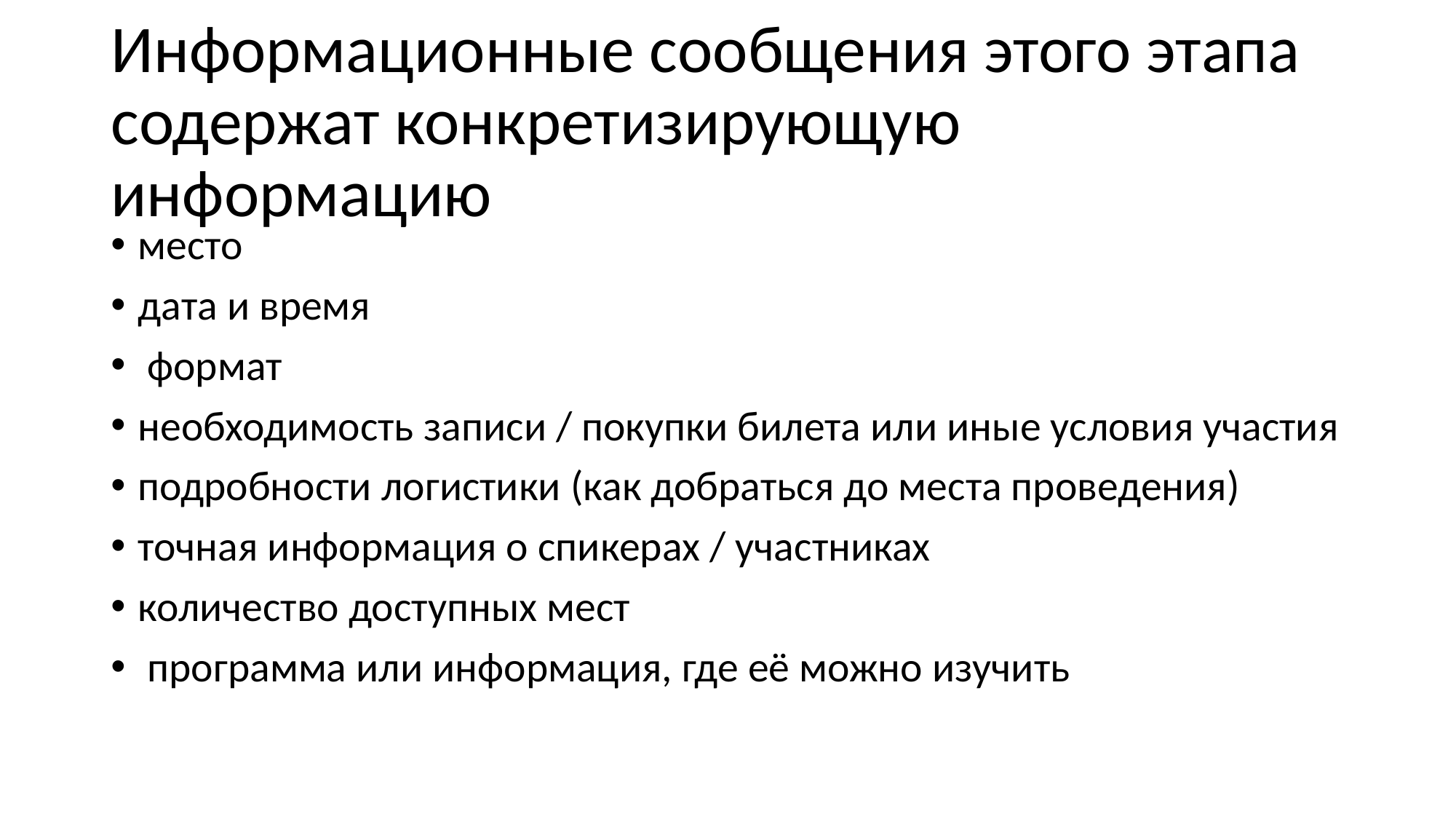

# Информационные сообщения этого этапа содержат конкретизирующую информацию
место
дата и время
 формат
необходимость записи / покупки билета или иные условия участия
подробности логистики (как добраться до места проведения)
точная информация о спикерах / участниках
количество доступных мест
 программа или информация, где её можно изучить